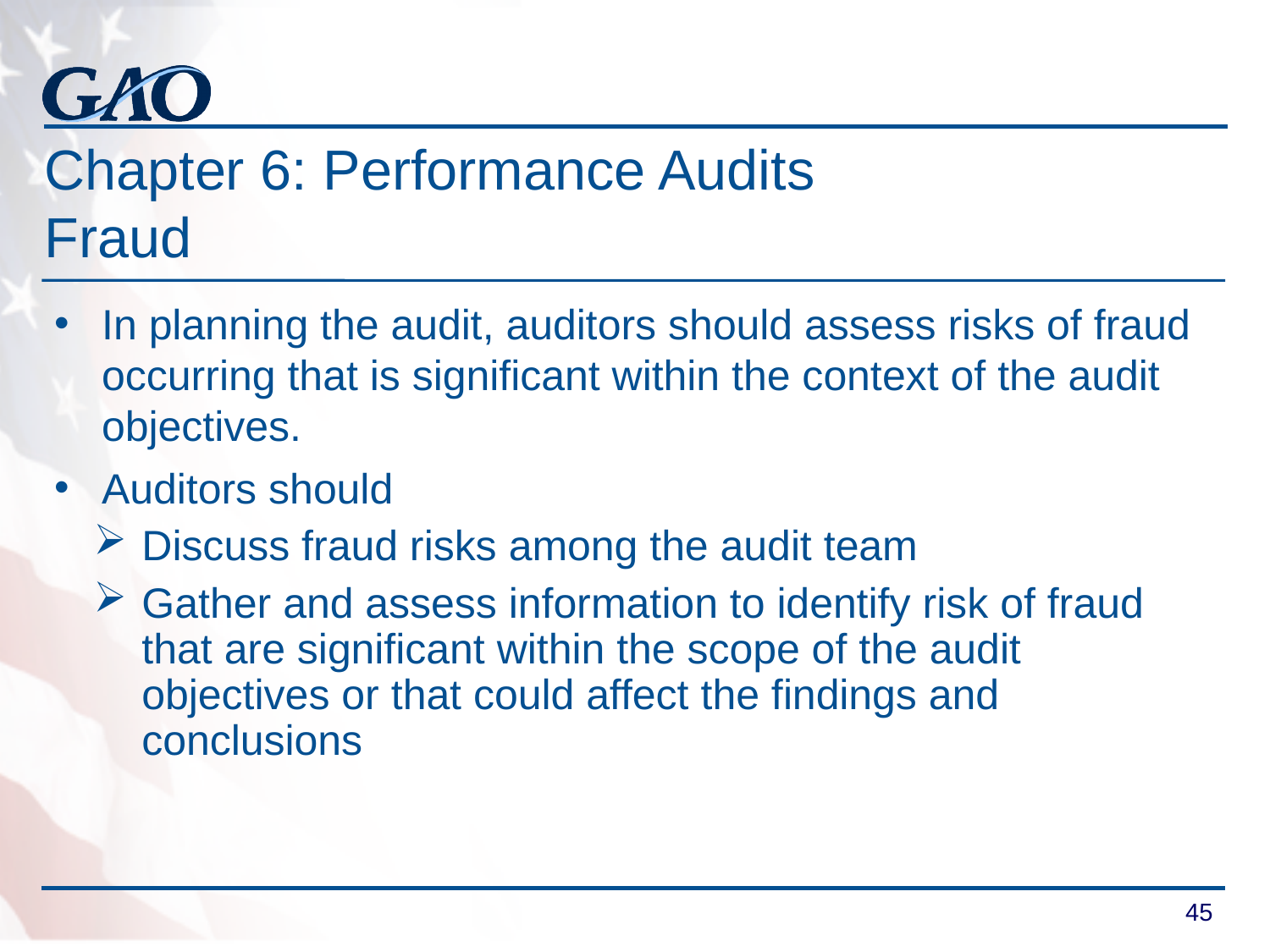

# Chapter 6: Performance Audits Fraud
In planning the audit, auditors should assess risks of fraud occurring that is significant within the context of the audit objectives.
Auditors should
Discuss fraud risks among the audit team
Gather and assess information to identify risk of fraud that are significant within the scope of the audit objectives or that could affect the findings and conclusions

45